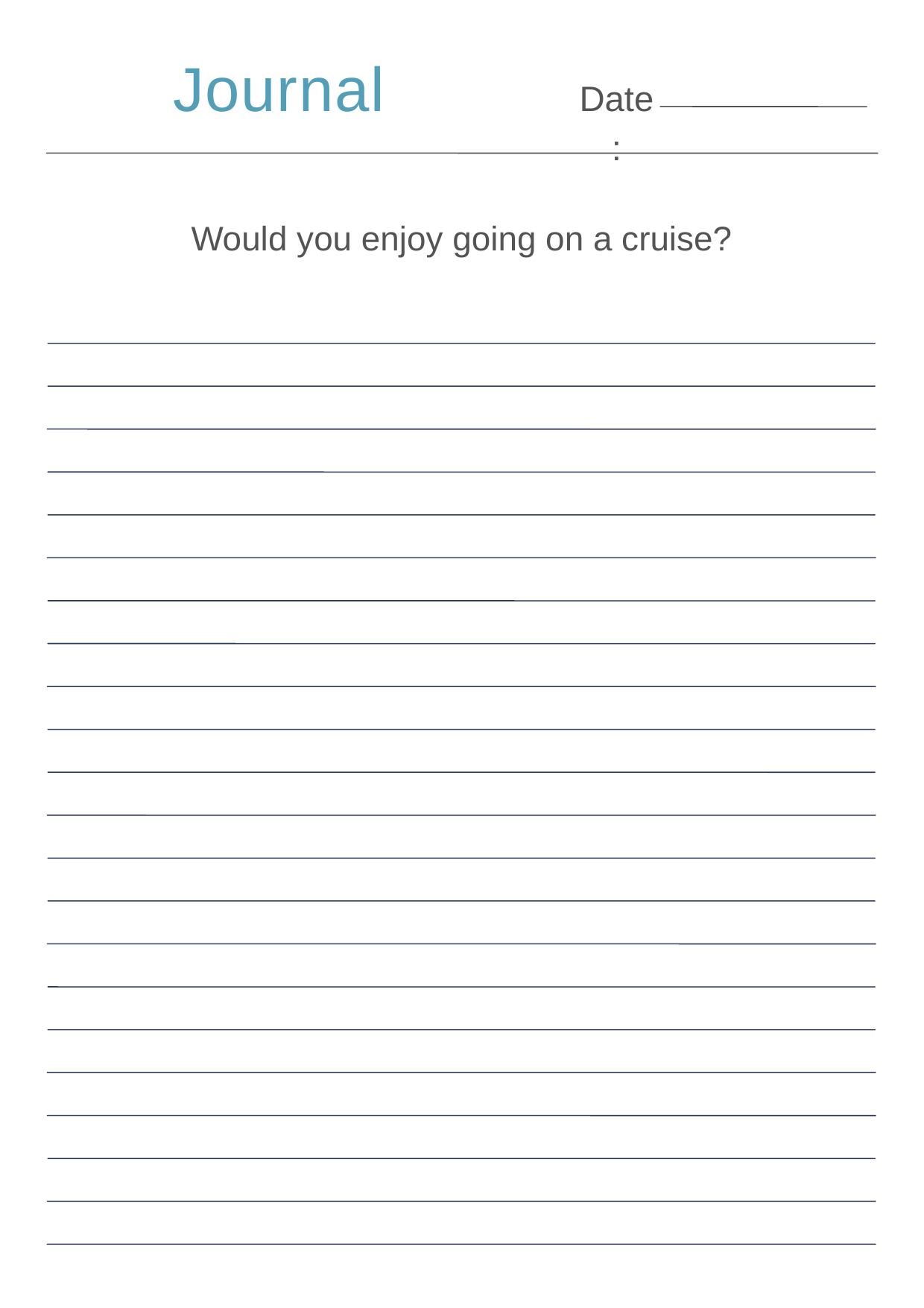

Journal
Date:

Would you enjoy going on a cruise?